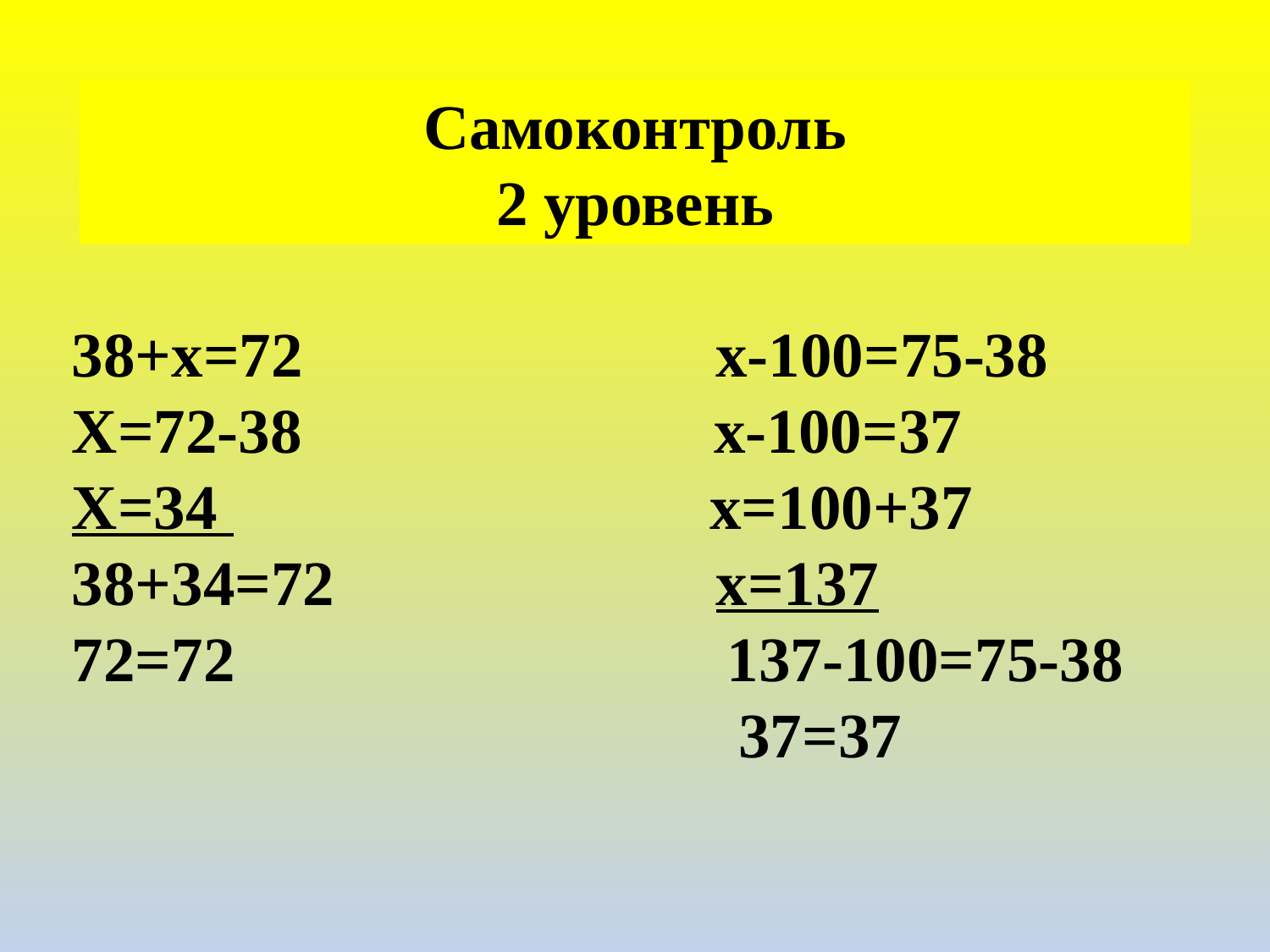

Самоконтроль
2 уровень
38+х=72                          х-100=75-38
Х=72-38                          х-100=37
Х=34                               х=100+37
38+34=72                        х=137
72=72                               137-100=75-38
                                          37=37